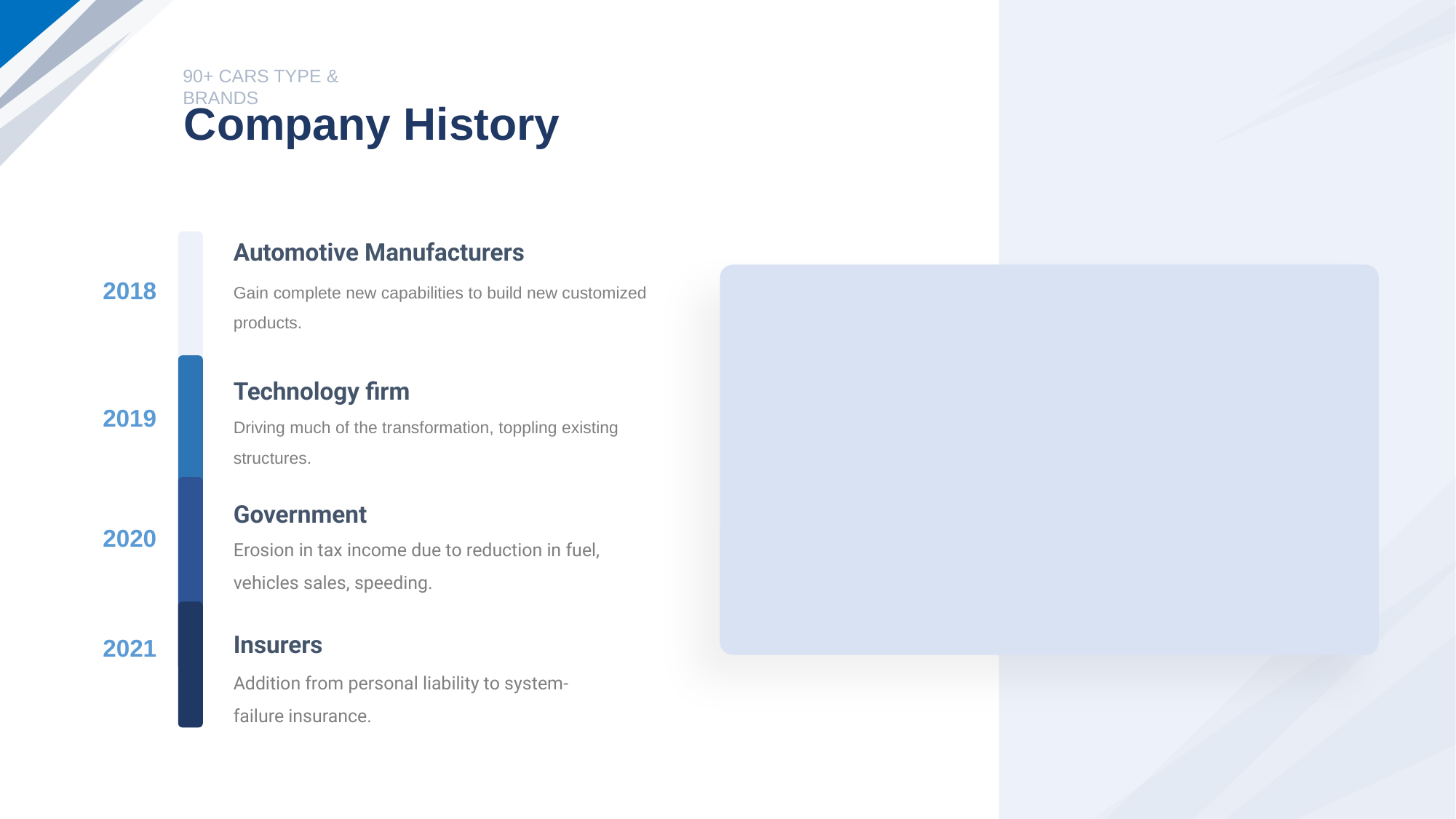

90+ CARS TYPE & BRANDS
# Company History

Automotive Manufacturers

Gain complete new capabilities to build new customized products.
2018

Technology firm
2019
Driving much of the transformation, toppling existing structures.

Government
2020
Erosion in tax income due to reduction in fuel, vehicles sales, speeding.

Insurers
2021
Addition from personal liability to system-failure insurance.